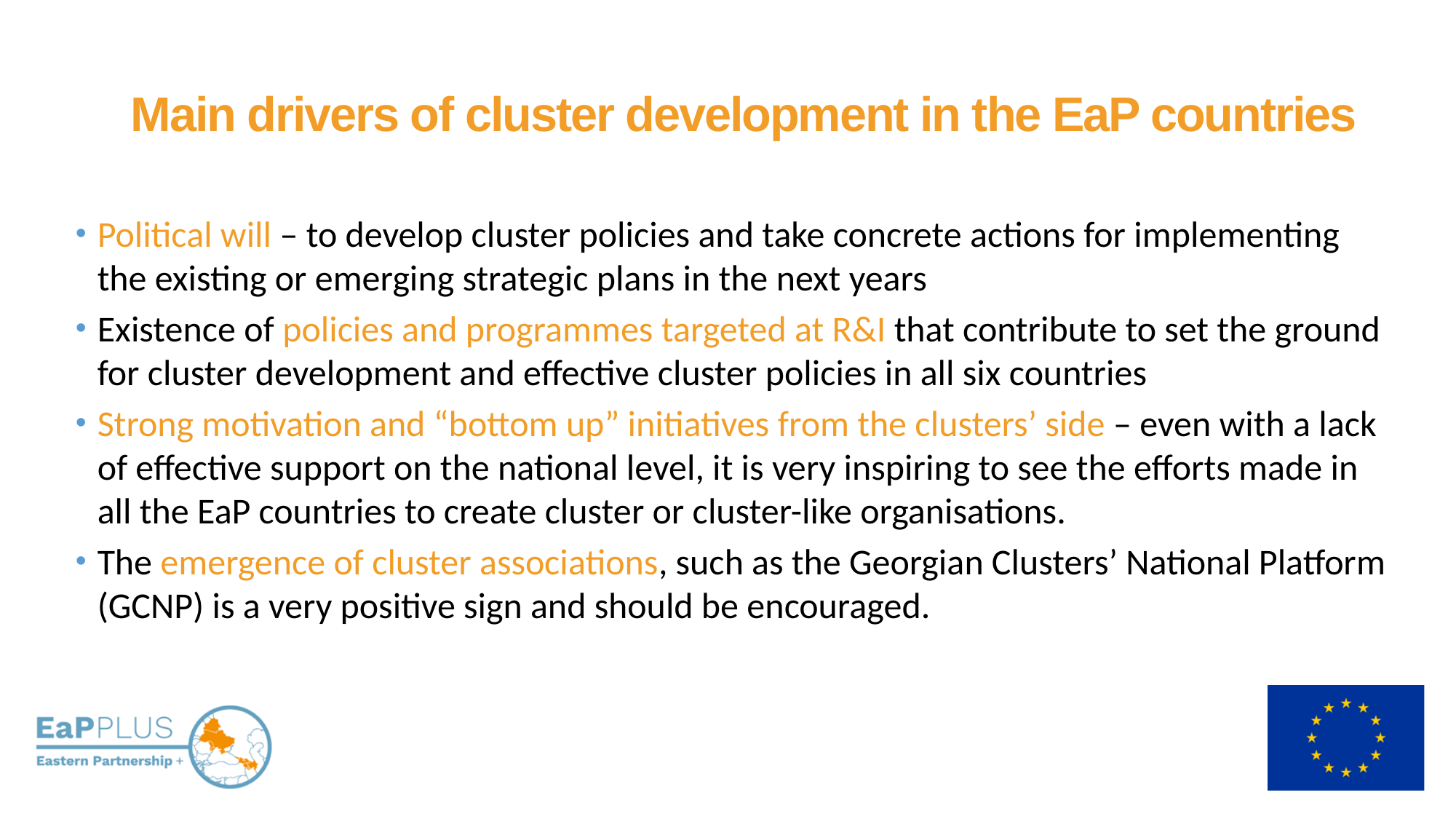

Main drivers of cluster development in the EaP countries
Political will – to develop cluster policies and take concrete actions for implementing the existing or emerging strategic plans in the next years
Existence of policies and programmes targeted at R&I that contribute to set the ground for cluster development and effective cluster policies in all six countries
Strong motivation and “bottom up” initiatives from the clusters’ side – even with a lack of effective support on the national level, it is very inspiring to see the efforts made in all the EaP countries to create cluster or cluster-like organisations.
The emergence of cluster associations, such as the Georgian Clusters’ National Platform (GCNP) is a very positive sign and should be encouraged.